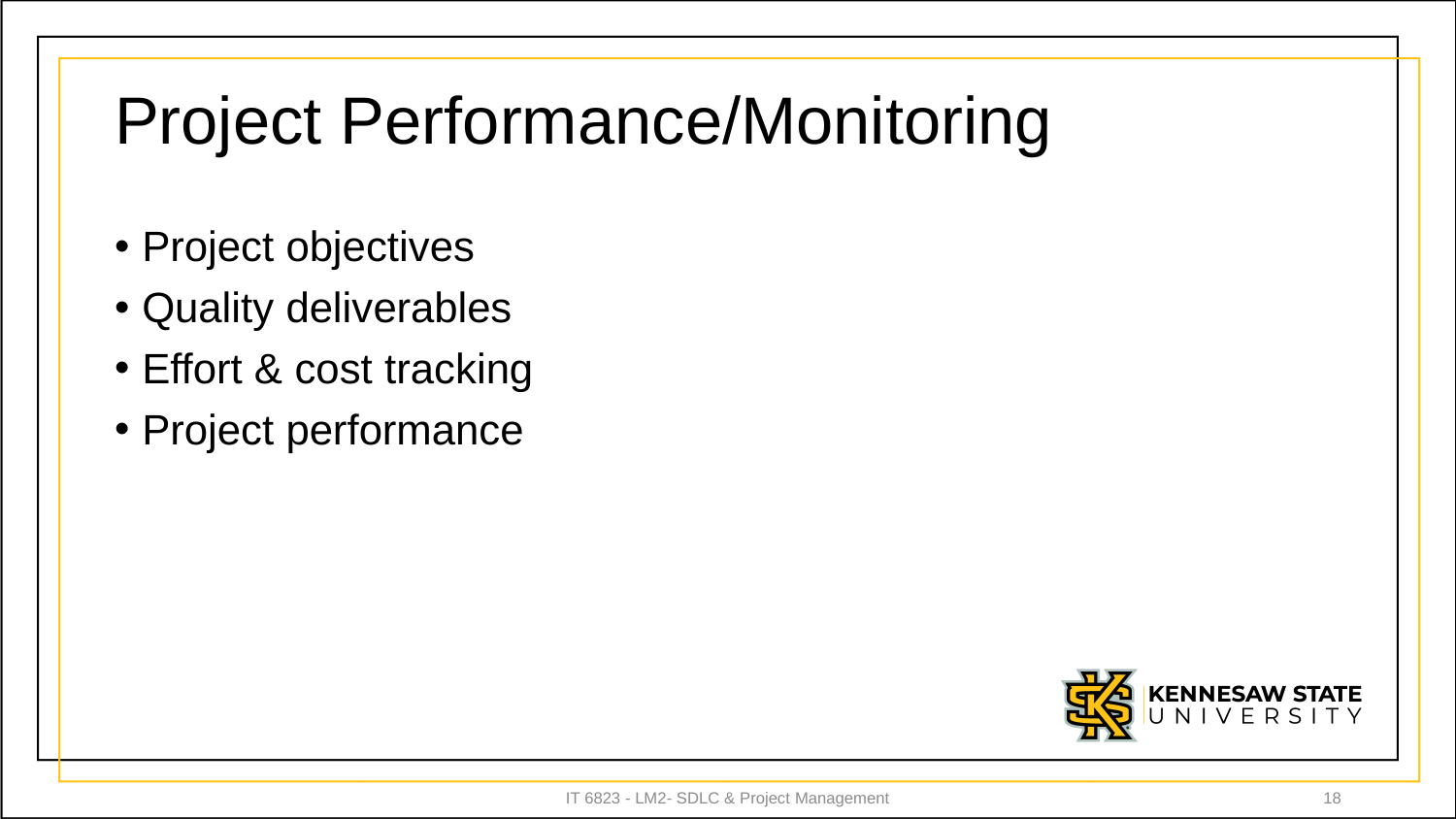

# Project Performance/Monitoring
Project objectives
Quality deliverables
Effort & cost tracking
Project performance
IT 6823 - LM2- SDLC & Project Management
18